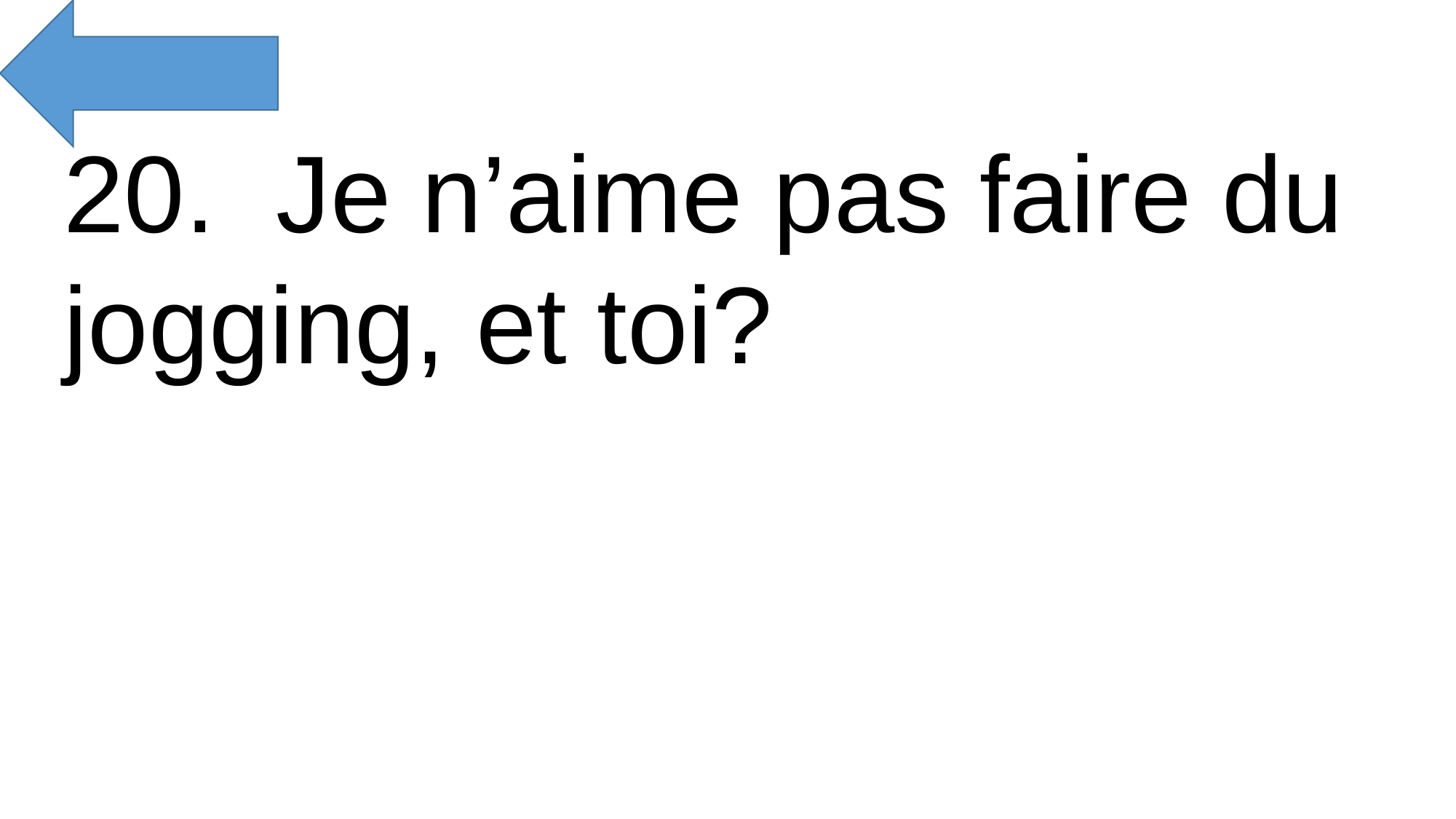

20.  Je n’aime pas faire du jogging, et toi?